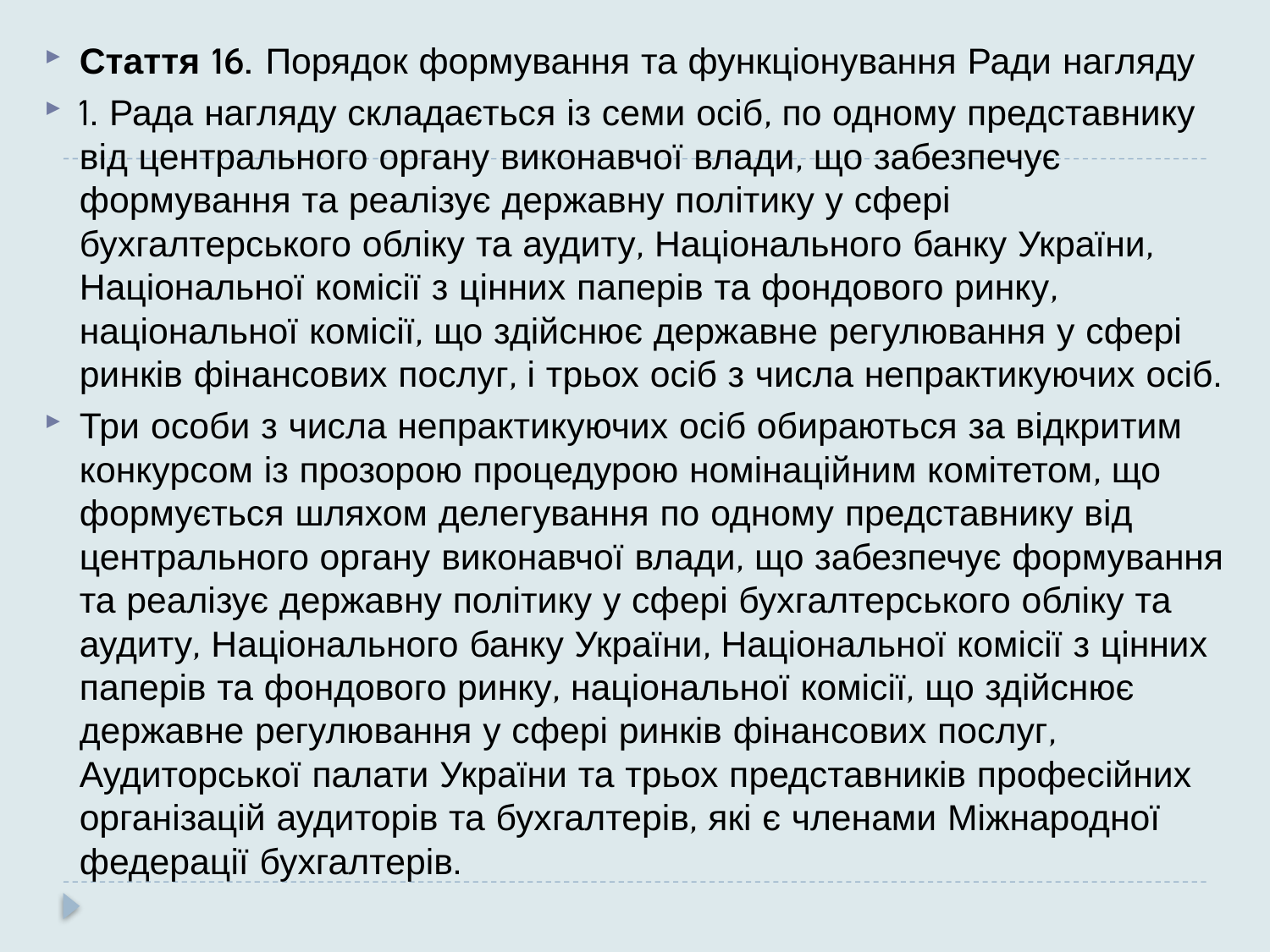

Стаття 16. Порядок формування та функціонування Ради нагляду
1. Рада нагляду складається із семи осіб, по одному представнику від центрального органу виконавчої влади, що забезпечує формування та реалізує державну політику у сфері бухгалтерського обліку та аудиту, Національного банку України, Національної комісії з цінних паперів та фондового ринку, національної комісії, що здійснює державне регулювання у сфері ринків фінансових послуг, і трьох осіб з числа непрактикуючих осіб.
Три особи з числа непрактикуючих осіб обираються за відкритим конкурсом із прозорою процедурою номінаційним комітетом, що формується шляхом делегування по одному представнику від центрального органу виконавчої влади, що забезпечує формування та реалізує державну політику у сфері бухгалтерського обліку та аудиту, Національного банку України, Національної комісії з цінних паперів та фондового ринку, національної комісії, що здійснює державне регулювання у сфері ринків фінансових послуг, Аудиторської палати України та трьох представників професійних організацій аудиторів та бухгалтерів, які є членами Міжнародної федерації бухгалтерів.